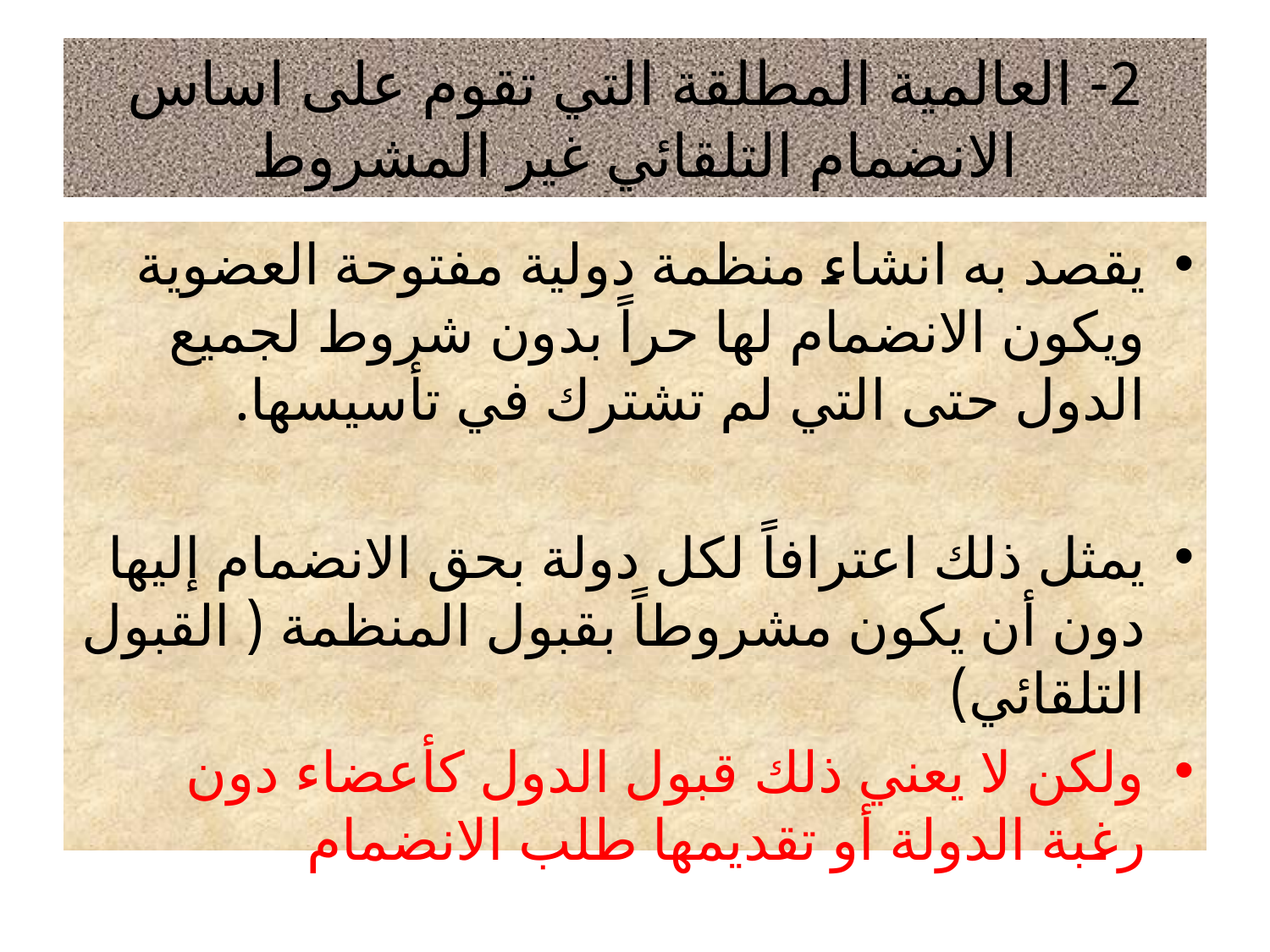

# 2- العالمية المطلقة التي تقوم على اساس الانضمام التلقائي غير المشروط
يقصد به انشاء منظمة دولية مفتوحة العضوية ويكون الانضمام لها حراً بدون شروط لجميع الدول حتى التي لم تشترك في تأسيسها.

يمثل ذلك اعترافاً لكل دولة بحق الانضمام إليها دون أن يكون مشروطاً بقبول المنظمة ( القبول التلقائي)
ولكن لا يعني ذلك قبول الدول كأعضاء دون رغبة الدولة أو تقديمها طلب الانضمام